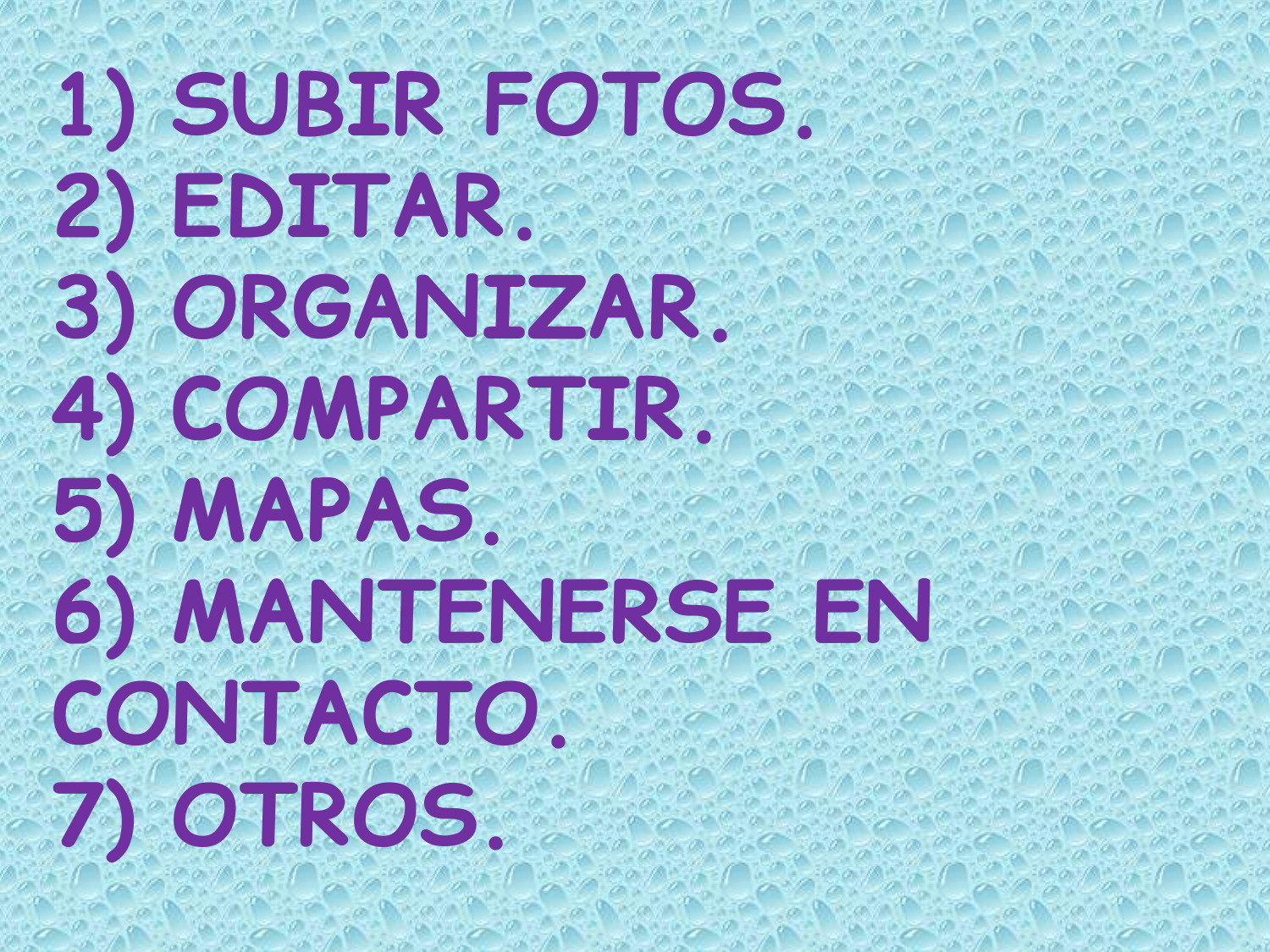

1) SUBIR FOTOS.
2) EDITAR.
3) ORGANIZAR.
4) COMPARTIR.
5) MAPAS.
6) MANTENERSE EN CONTACTO.
7) OTROS.